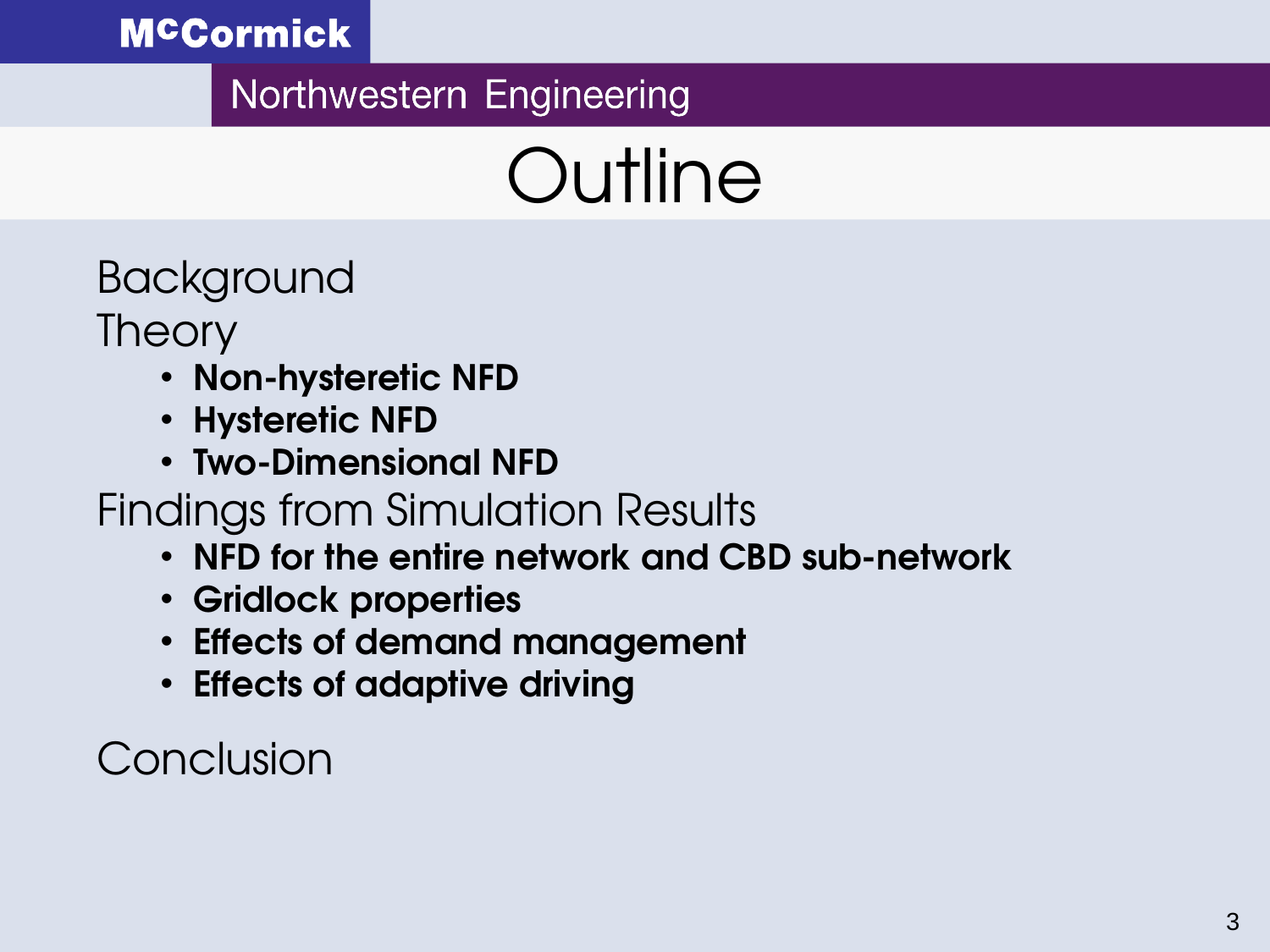

Outline
Background
Theory
Non-hysteretic NFD
Hysteretic NFD
Two-Dimensional NFD
Findings from Simulation Results
NFD for the entire network and CBD sub-network
Gridlock properties
Effects of demand management
Effects of adaptive driving
Conclusion
3